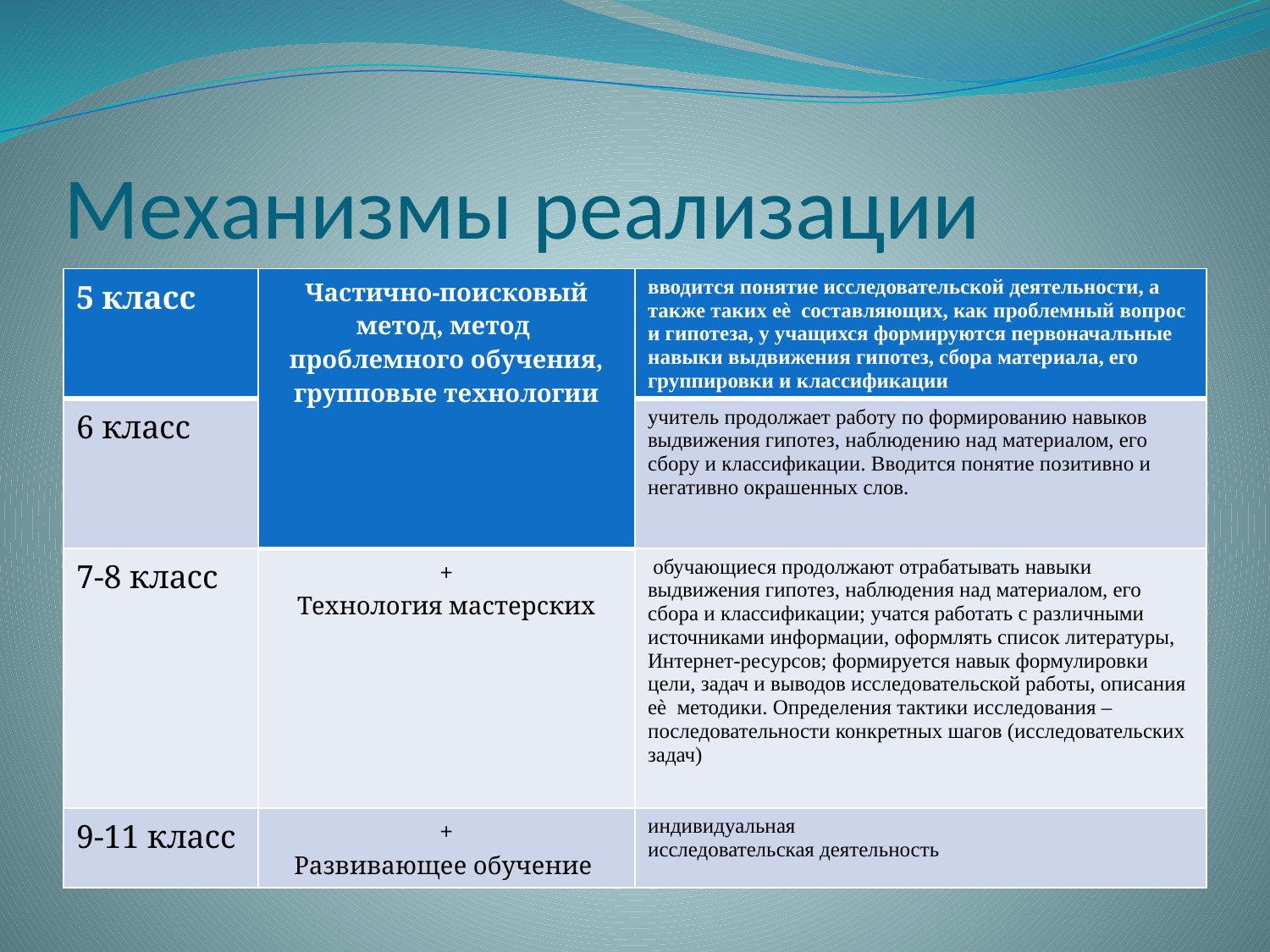

# Механизмы реализации
| 5 класс | Частично-поисковый метод, метод проблемного обучения, групповые технологии | вводится понятие исследовательской деятельности, а также таких еѐ составляющих, как проблемный вопрос и гипотеза, у учащихся формируются первоначальные навыки выдвижения гипотез, сбора материала, его группировки и классификации |
| --- | --- | --- |
| 6 класс |  | учитель продолжает работу по формированию навыков выдвижения гипотез, наблюдению над материалом, его сбору и классификации. Вводится понятие позитивно и негативно окрашенных слов. |
| 7-8 класс | + Технология мастерских | обучающиеся продолжают отрабатывать навыки выдвижения гипотез, наблюдения над материалом, его сбора и классификации; учатся работать с различными источниками информации, оформлять список литературы, Интернет-ресурсов; формируется навык формулировки цели, задач и выводов исследовательской работы, описания еѐ методики. Определения тактики исследования – последовательности конкретных шагов (исследовательских задач) |
| 9-11 класс | + Развивающее обучение | индивидуальная исследовательская деятельность |